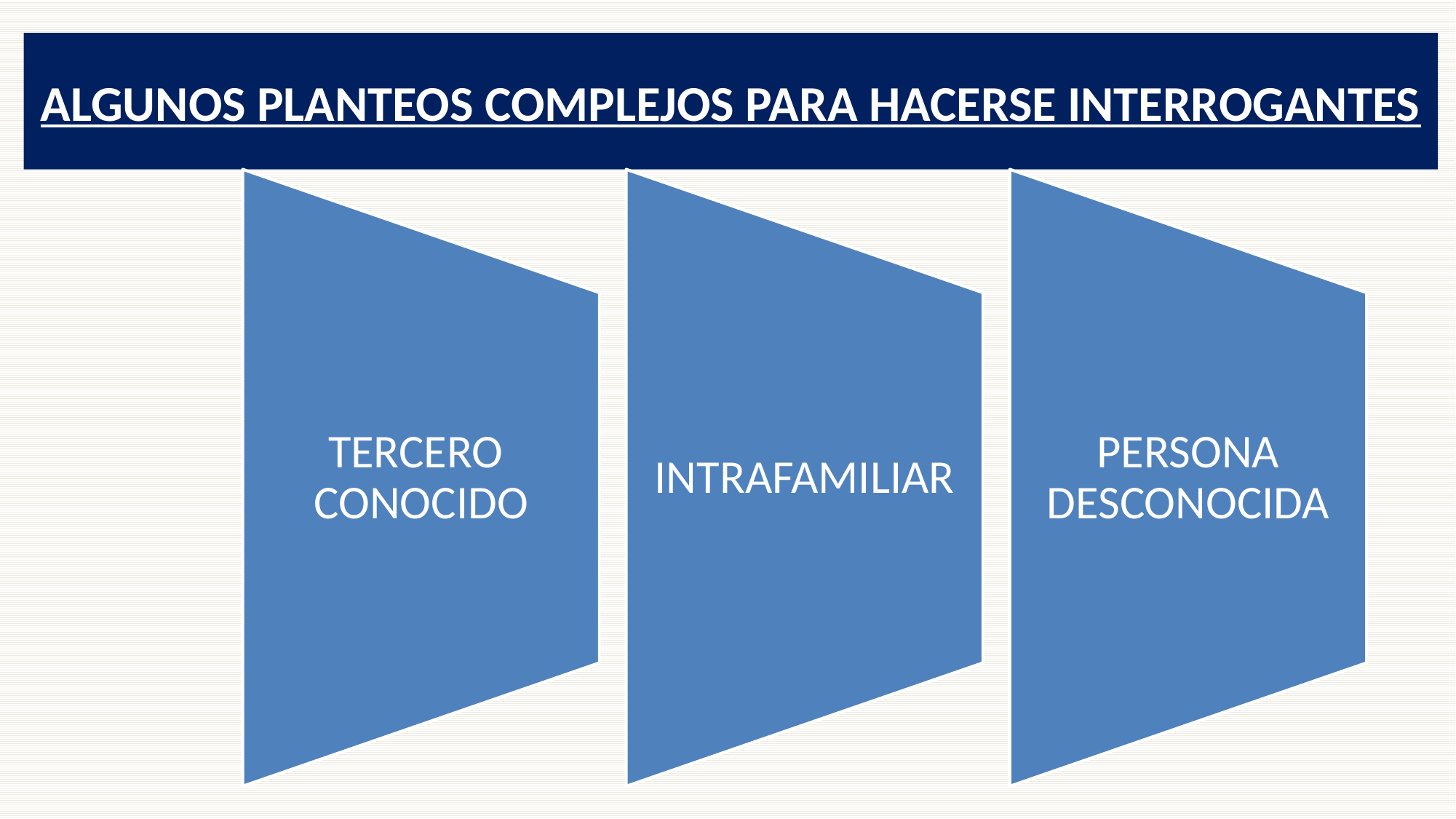

# ALGUNOS PLANTEOS COMPLEJOS PARA HACERSE INTERROGANTES

TERCERO  CONOCIDO
INTRAFAMILIAR
PERSONA DESCONOCIDA